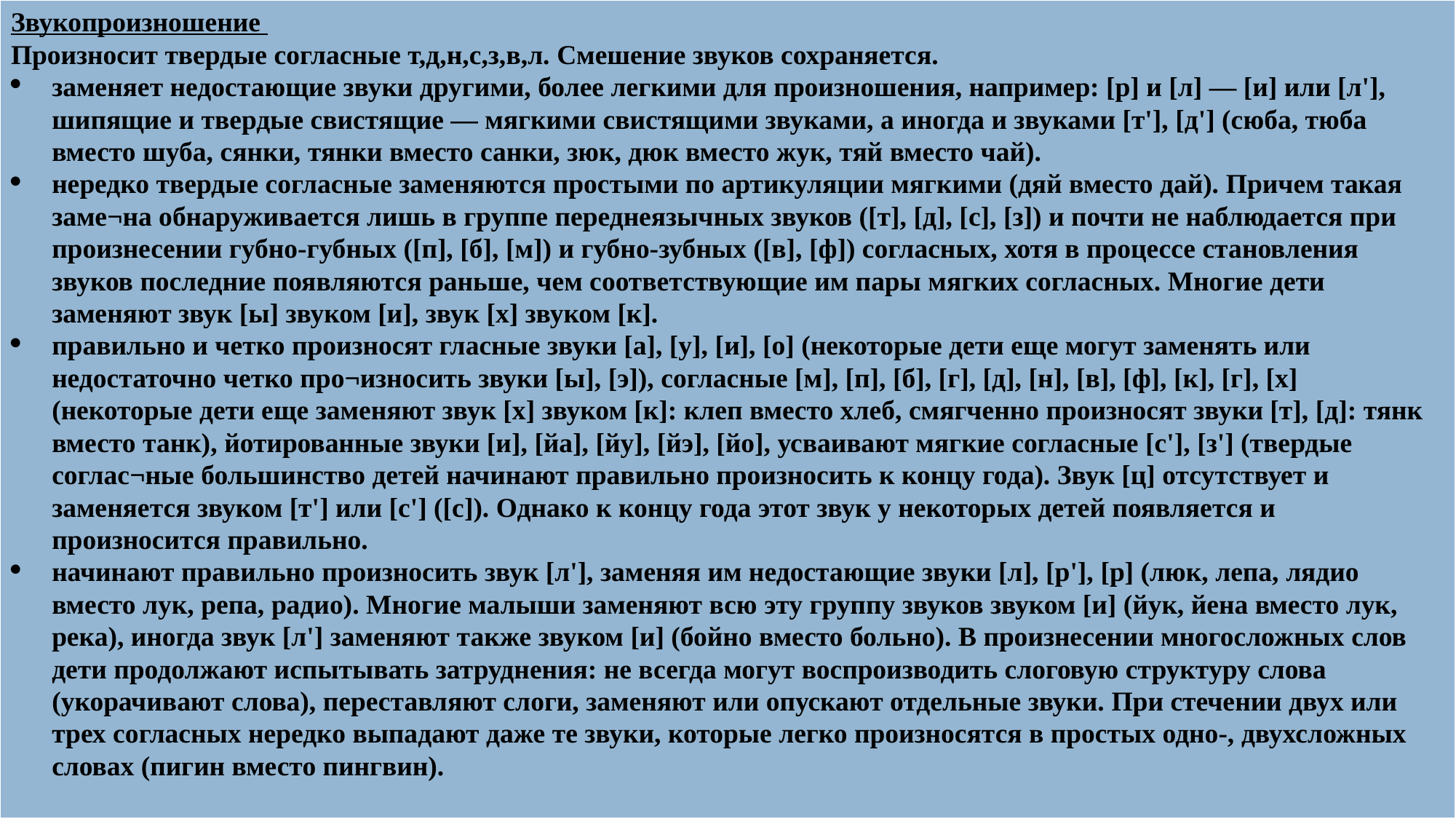

| Звукопроизношение Произносит твердые согласные т,д,н,с,з,в,л. Смешение звуков сохраняется. заменяет недостающие звуки другими, более легкими для произношения, например: [р] и [л] — [и] или [л'], шипящие и твердые свистящие — мягкими свистящими звуками, а иногда и звуками [т'], [д'] (сюба, тюба вместо шуба, сянки, тянки вместо санки, зюк, дюк вместо жук, тяй вместо чай). нередко твердые согласные заменяются простыми по артикуляции мягкими (дяй вместо дай). Причем такая заме¬на обнаруживается лишь в группе переднеязычных звуков ([т], [д], [с], [з]) и почти не наблюдается при произнесении губно-губных ([п], [б], [м]) и губно-зубных ([в], [ф]) согласных, хотя в процессе становления звуков последние появляются раньше, чем соответствующие им пары мягких согласных. Многие дети заменяют звук [ы] звуком [и], звук [х] звуком [к]. правильно и четко произносят гласные звуки [а], [у], [и], [о] (некоторые дети еще могут заменять или недостаточно четко про¬износить звуки [ы], [э]), согласные [м], [п], [б], [г], [д], [н], [в], [ф], [к], [г], [х] (некоторые дети еще заменяют звук [х] звуком [к]: клеп вместо хлеб, смягченно произносят звуки [т], [д]: тянк вместо танк), йотированные звуки [и], [йа], [йу], [йэ], [йо], усваивают мягкие согласные [с'], [з'] (твердые соглас¬ные большинство детей начинают правильно произносить к концу года). Звук [ц] отсутствует и заменяется звуком [т'] или [с'] ([с]). Однако к концу года этот звук у некоторых детей появляется и произносится правильно. начинают правильно произносить звук [л'], заменяя им недостающие звуки [л], [р'], [р] (люк, лепа, лядио вместо лук, репа, радио). Многие малыши заменяют всю эту группу звуков звуком [и] (йук, йена вместо лук, река), иногда звук [л'] заменяют также звуком [и] (бойно вместо больно). В произнесении многосложных слов дети продолжают испытывать затруднения: не всегда могут воспроизводить слоговую структуру слова (укорачивают слова), переставляют слоги, заменяют или опускают отдельные звуки. При стечении двух или трех согласных нередко выпадают даже те звуки, которые легко произносятся в простых одно-, двухсложных словах (пигин вместо пингвин). |
| --- |